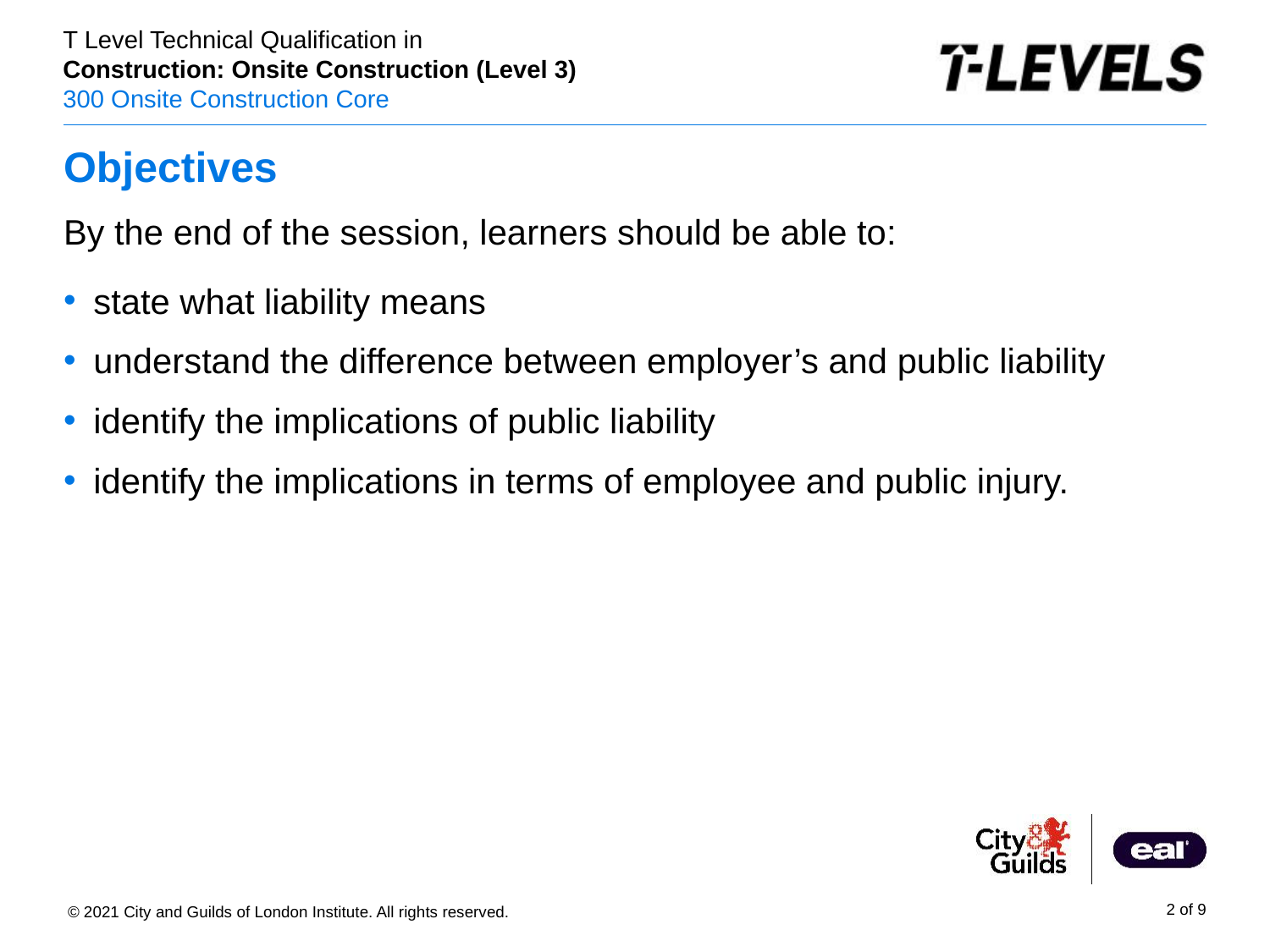

# Objectives
By the end of the session, learners should be able to:
state what liability means
understand the difference between employer’s and public liability
identify the implications of public liability
identify the implications in terms of employee and public injury.